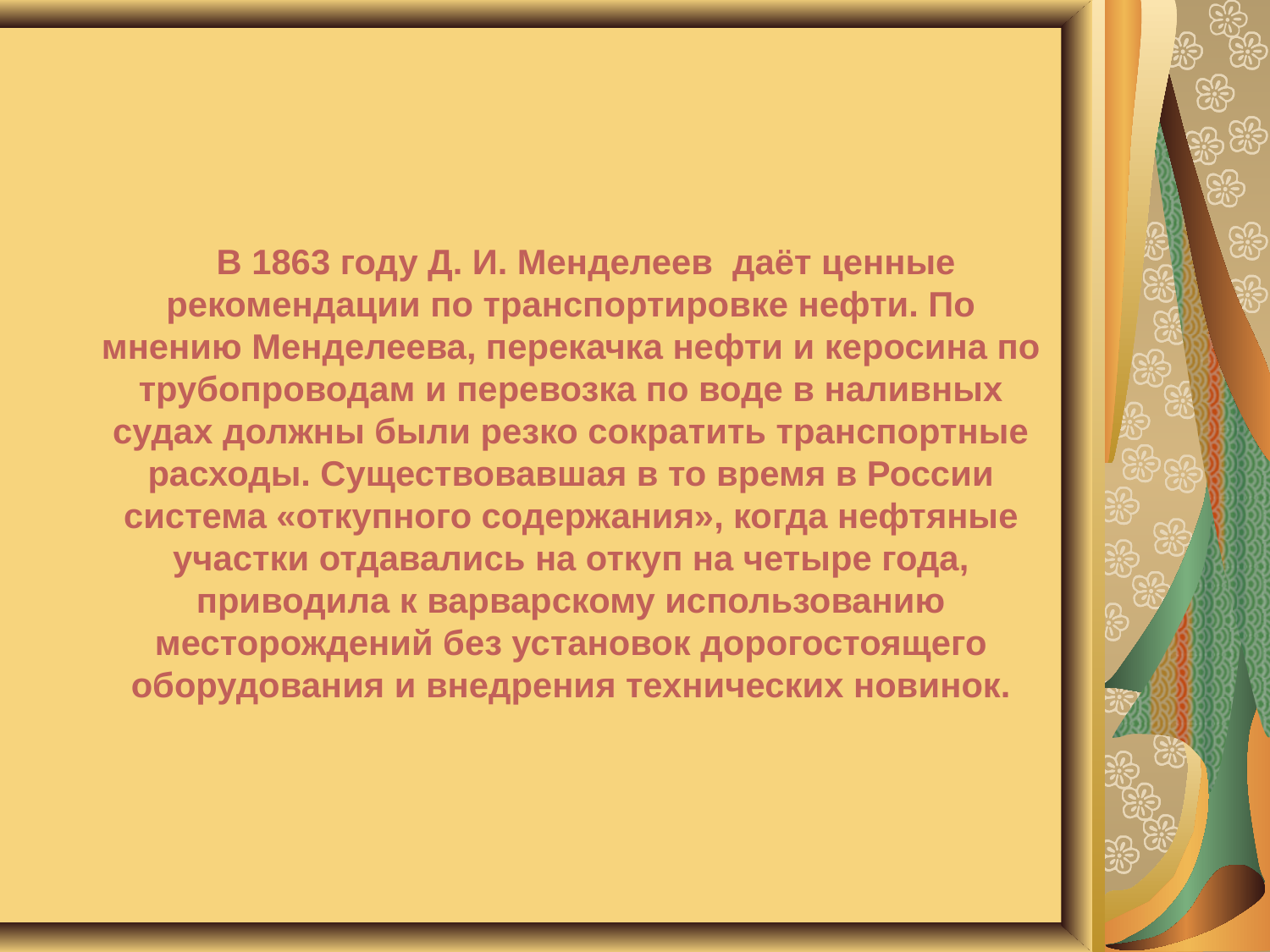

В 1863 году Д. И. Менделеев  даёт ценные рекомендации по транспортировке нефти. По мнению Менделеева, перекачка нефти и керосина по трубопроводам и перевозка по воде в наливных судах должны были резко сократить транспортные расходы. Существовавшая в то время в России система «откупного содержания», когда нефтяные участки отдавались на откуп на четыре года, приводила к варварскому использованию месторождений без установок дорогостоящего оборудования и внедрения технических новинок.